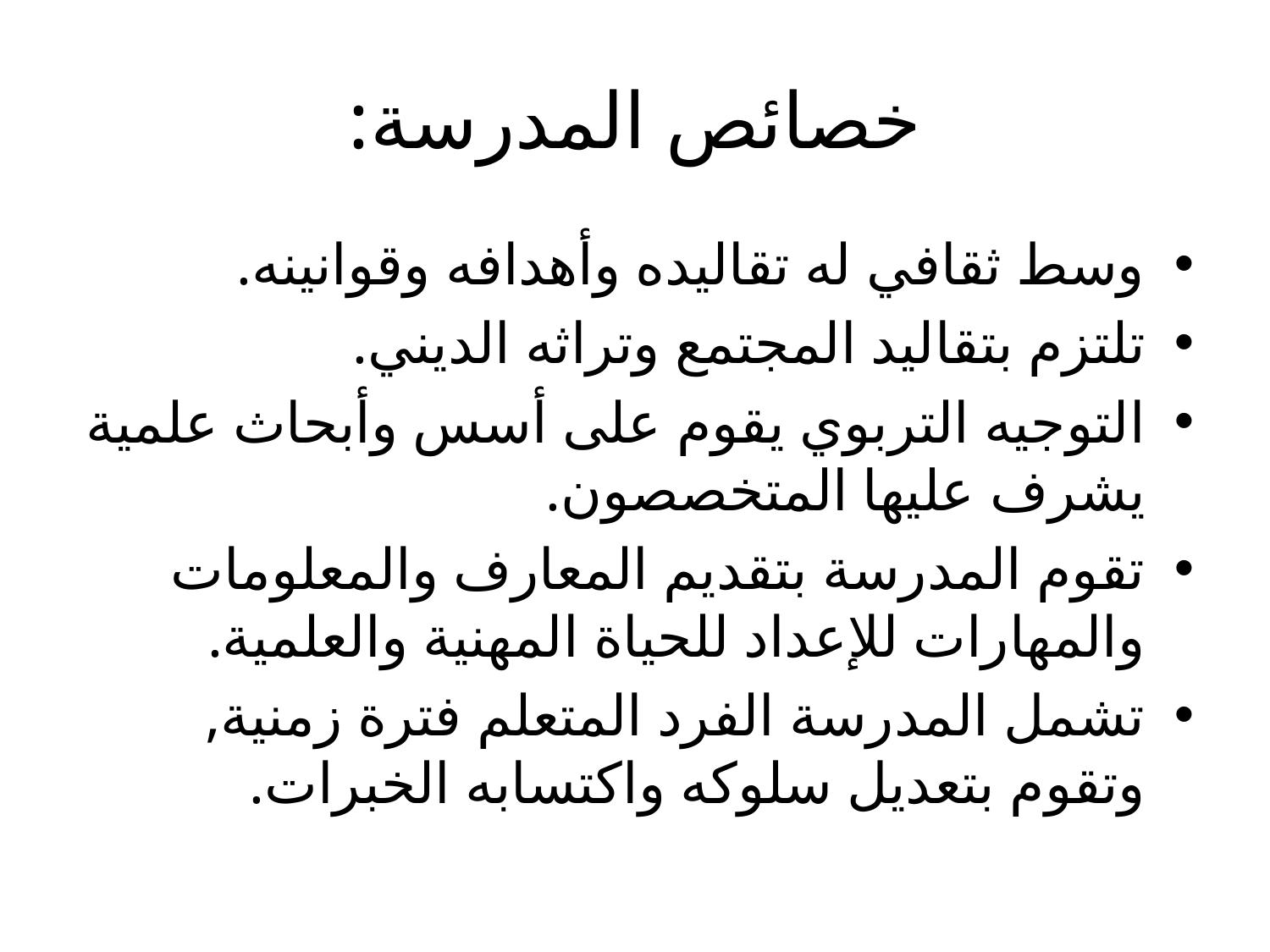

# خصائص المدرسة:
وسط ثقافي له تقاليده وأهدافه وقوانينه.
تلتزم بتقاليد المجتمع وتراثه الديني.
التوجيه التربوي يقوم على أسس وأبحاث علمية يشرف عليها المتخصصون.
تقوم المدرسة بتقديم المعارف والمعلومات والمهارات للإعداد للحياة المهنية والعلمية.
تشمل المدرسة الفرد المتعلم فترة زمنية, وتقوم بتعديل سلوكه واكتسابه الخبرات.